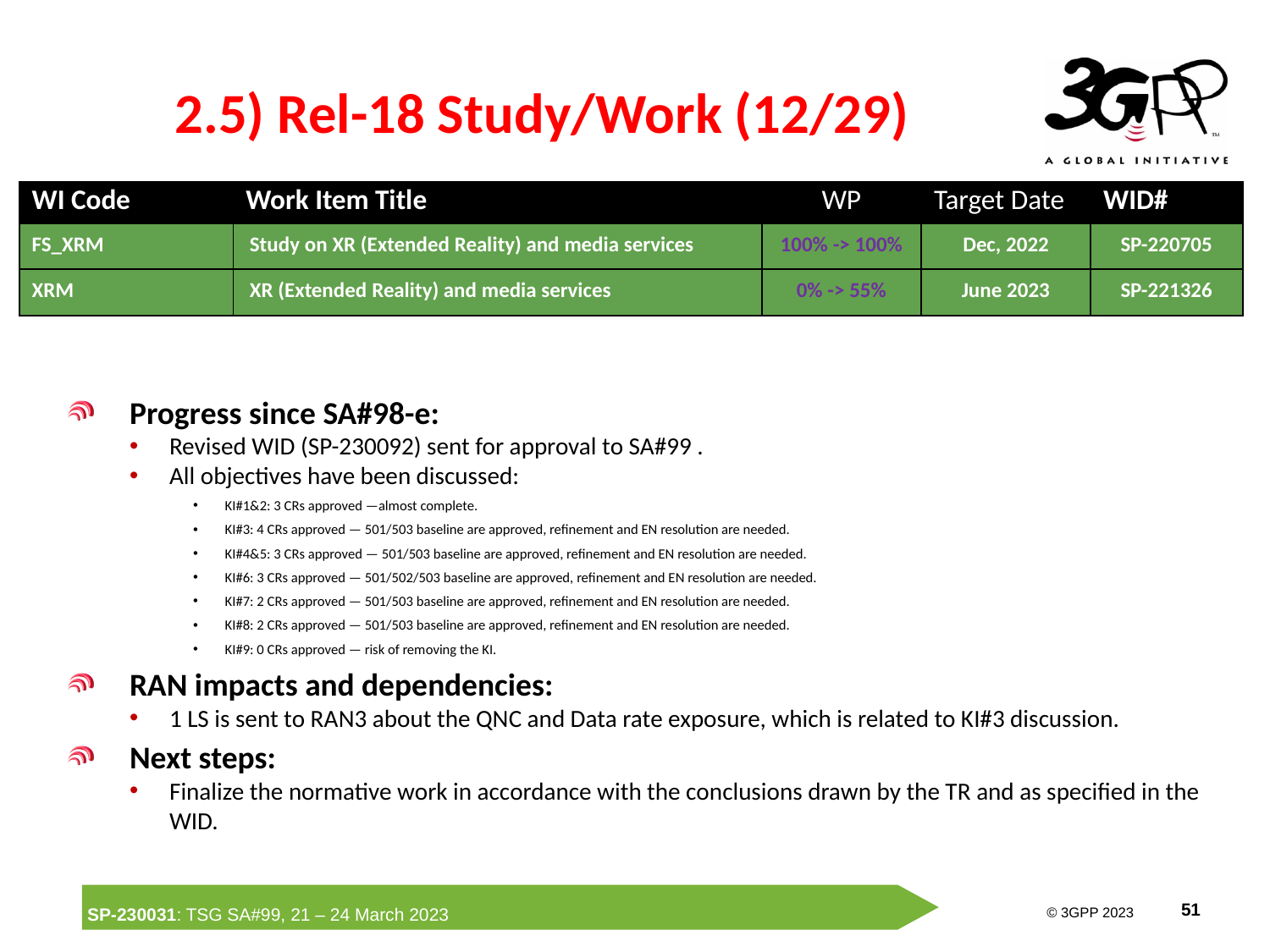

# 2.5) Rel-18 Study/Work (12/29)
| WI Code | Work Item Title | WP | Target Date | WID# |
| --- | --- | --- | --- | --- |
| FS\_XRM | Study on XR (Extended Reality) and media services | 100% -> 100% | Dec, 2022 | SP-220705 |
| XRM | XR (Extended Reality) and media services | 0% -> 55% | June 2023 | SP-221326 |
Progress since SA#98-e:
Revised WID (SP-230092) sent for approval to SA#99 .
All objectives have been discussed:
KI#1&2: 3 CRs approved —almost complete.
KI#3: 4 CRs approved — 501/503 baseline are approved, refinement and EN resolution are needed.
KI#4&5: 3 CRs approved — 501/503 baseline are approved, refinement and EN resolution are needed.
KI#6: 3 CRs approved — 501/502/503 baseline are approved, refinement and EN resolution are needed.
KI#7: 2 CRs approved — 501/503 baseline are approved, refinement and EN resolution are needed.
KI#8: 2 CRs approved — 501/503 baseline are approved, refinement and EN resolution are needed.
KI#9: 0 CRs approved — risk of removing the KI.
RAN impacts and dependencies:
1 LS is sent to RAN3 about the QNC and Data rate exposure, which is related to KI#3 discussion.
Next steps:
Finalize the normative work in accordance with the conclusions drawn by the TR and as specified in the WID.